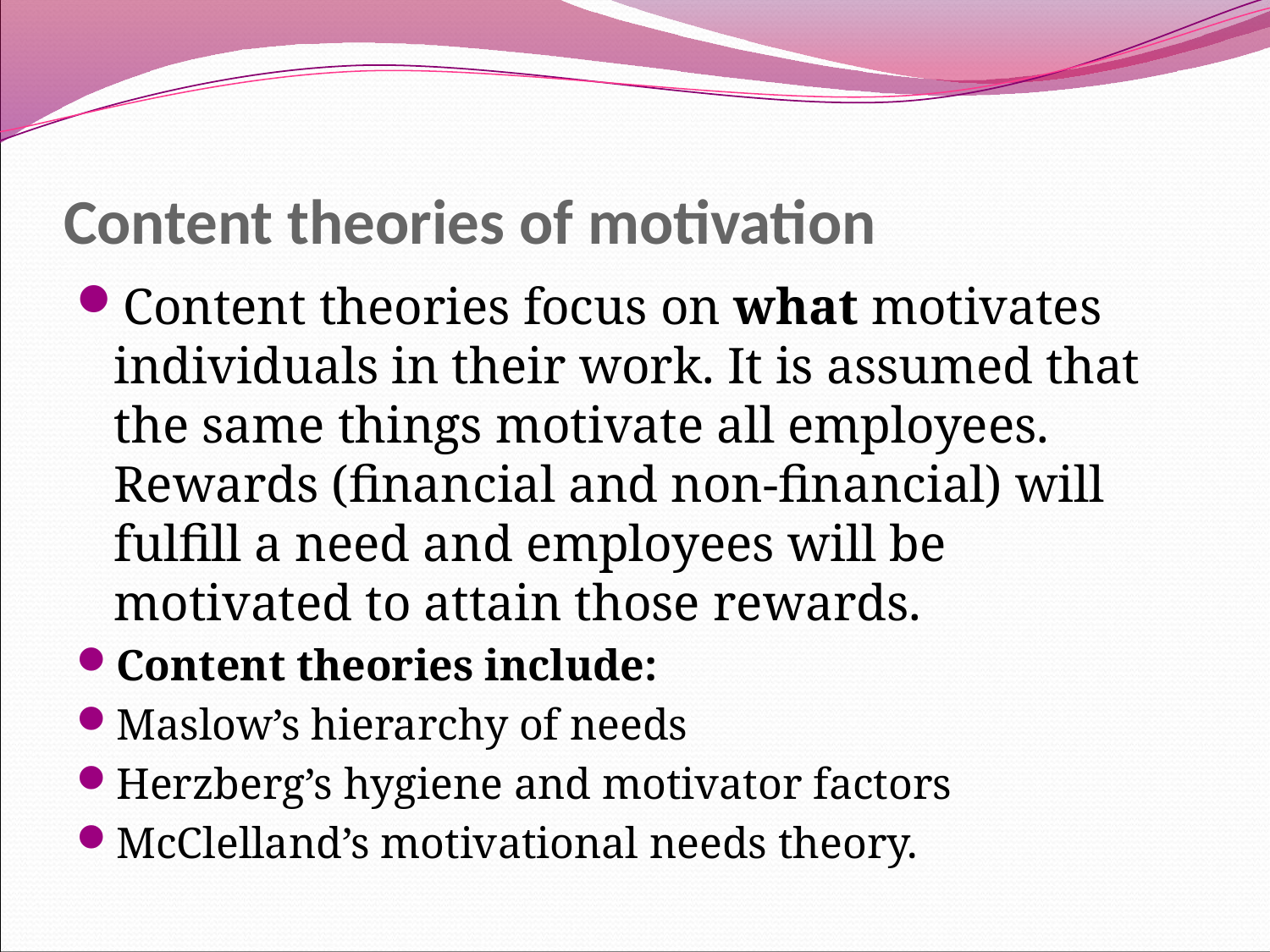

# Content theories of motivation
Content theories focus on what motivates individuals in their work. It is assumed that the same things motivate all employees. Rewards (financial and non-financial) will fulfill a need and employees will be motivated to attain those rewards.
Content theories include:
Maslow’s hierarchy of needs
Herzberg’s hygiene and motivator factors
McClelland’s motivational needs theory.